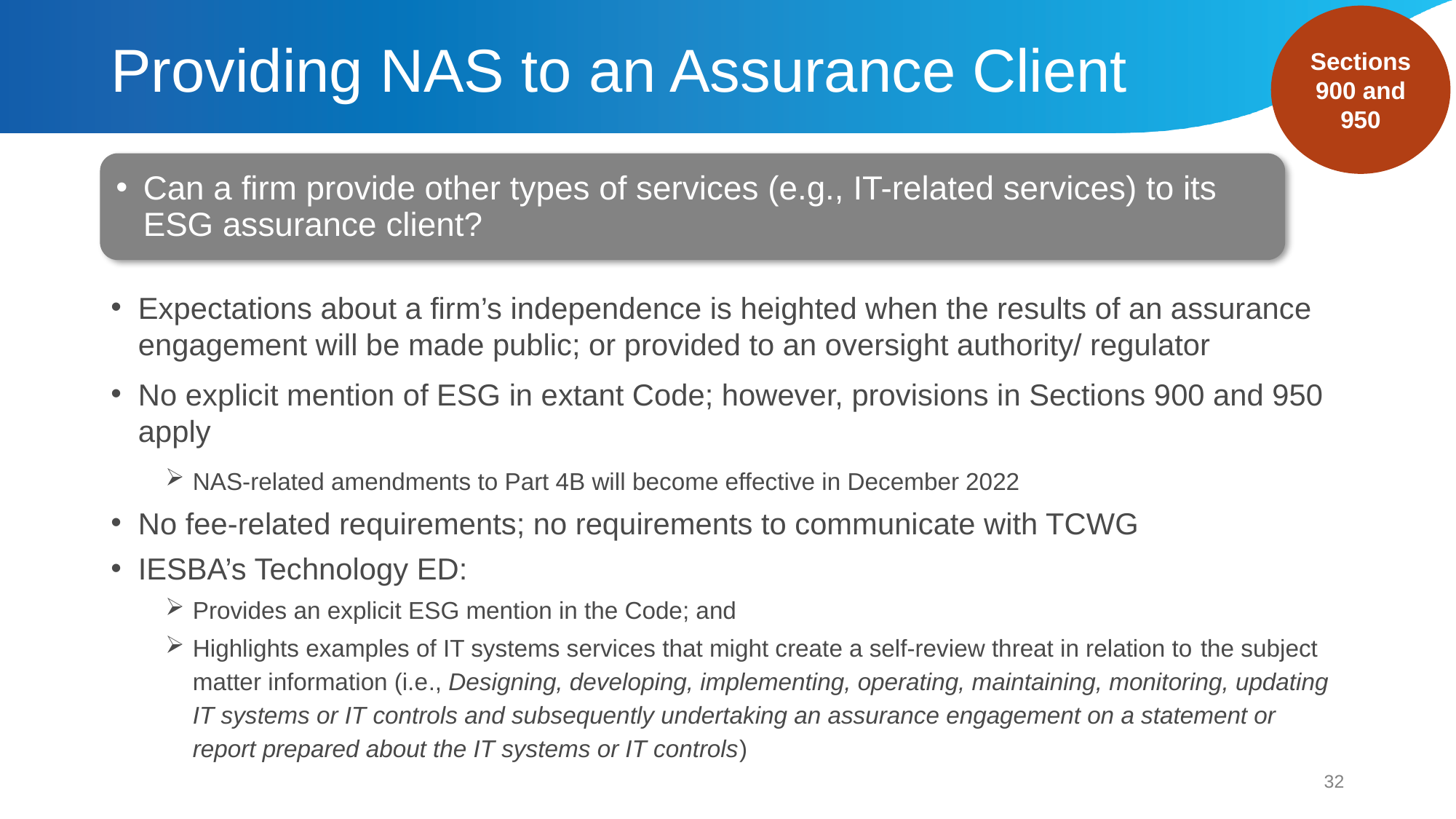

# Providing NAS to an Assurance Client
Sections 900 and 950
Can a firm provide other types of services (e.g., IT-related services) to its ESG assurance client?
Expectations about a firm’s independence is heighted when the results of an assurance engagement will be made public; or provided to an oversight authority/ regulator
No explicit mention of ESG in extant Code; however, provisions in Sections 900 and 950 apply
NAS-related amendments to Part 4B will become effective in December 2022
No fee-related requirements; no requirements to communicate with TCWG
IESBA’s Technology ED:
Provides an explicit ESG mention in the Code; and
Highlights examples of IT systems services that might create a self-review threat in relation to the subject matter information (i.e., Designing, developing, implementing, operating, maintaining, monitoring, updating IT systems or IT controls and subsequently undertaking an assurance engagement on a statement or report prepared about the IT systems or IT controls)

32